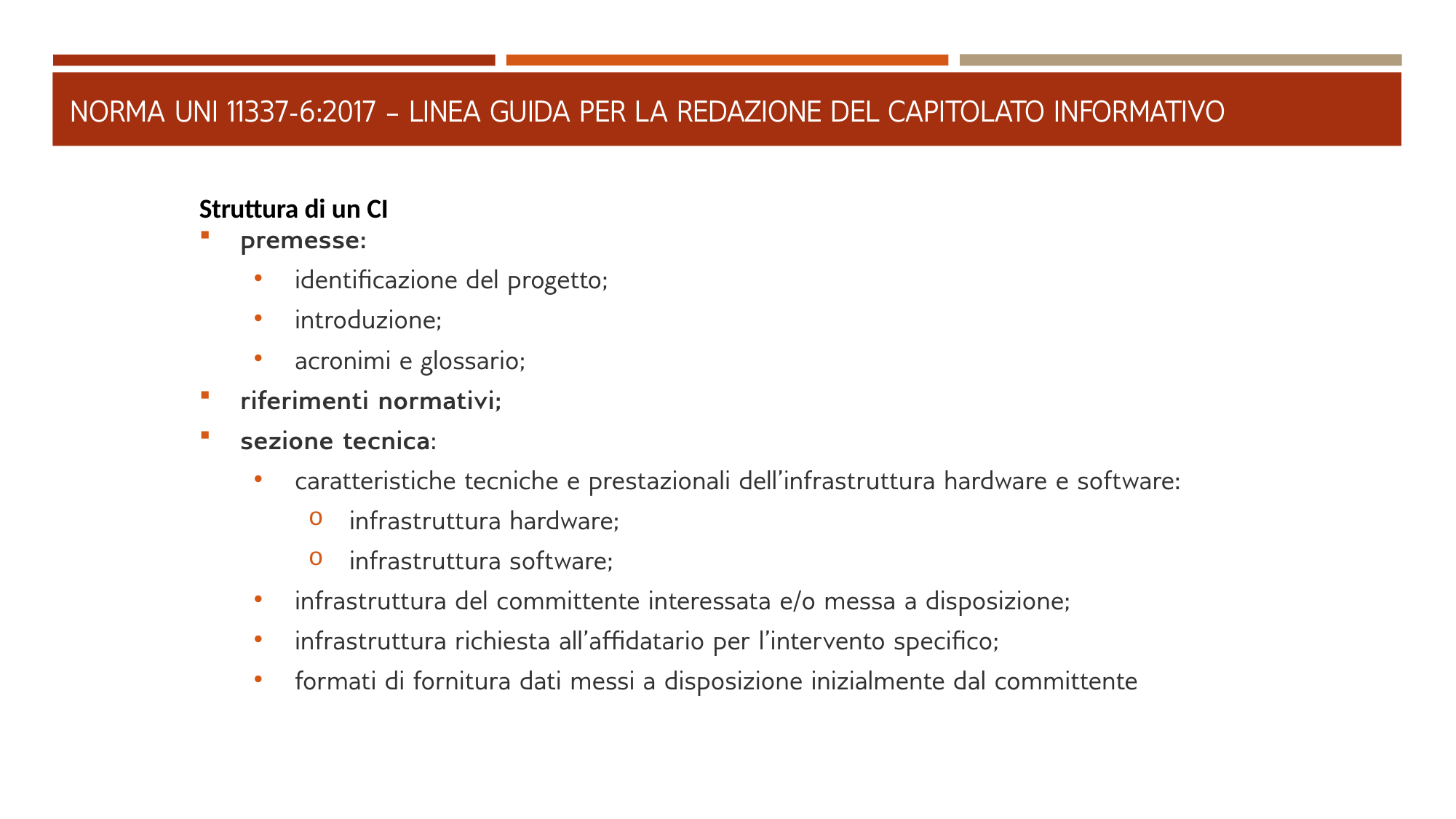

# Norma UNI 11337-6:2017 – Linea guida per la redazione del capitolato informativo
Struttura di un CI
premesse:
identificazione del progetto;
introduzione;
acronimi e glossario;
riferimenti normativi;
sezione tecnica:
caratteristiche tecniche e prestazionali dell’infrastruttura hardware e software:
infrastruttura hardware;
infrastruttura software;
infrastruttura del committente interessata e/o messa a disposizione;
infrastruttura richiesta all’affidatario per l’intervento specifico;
formati di fornitura dati messi a disposizione inizialmente dal committente